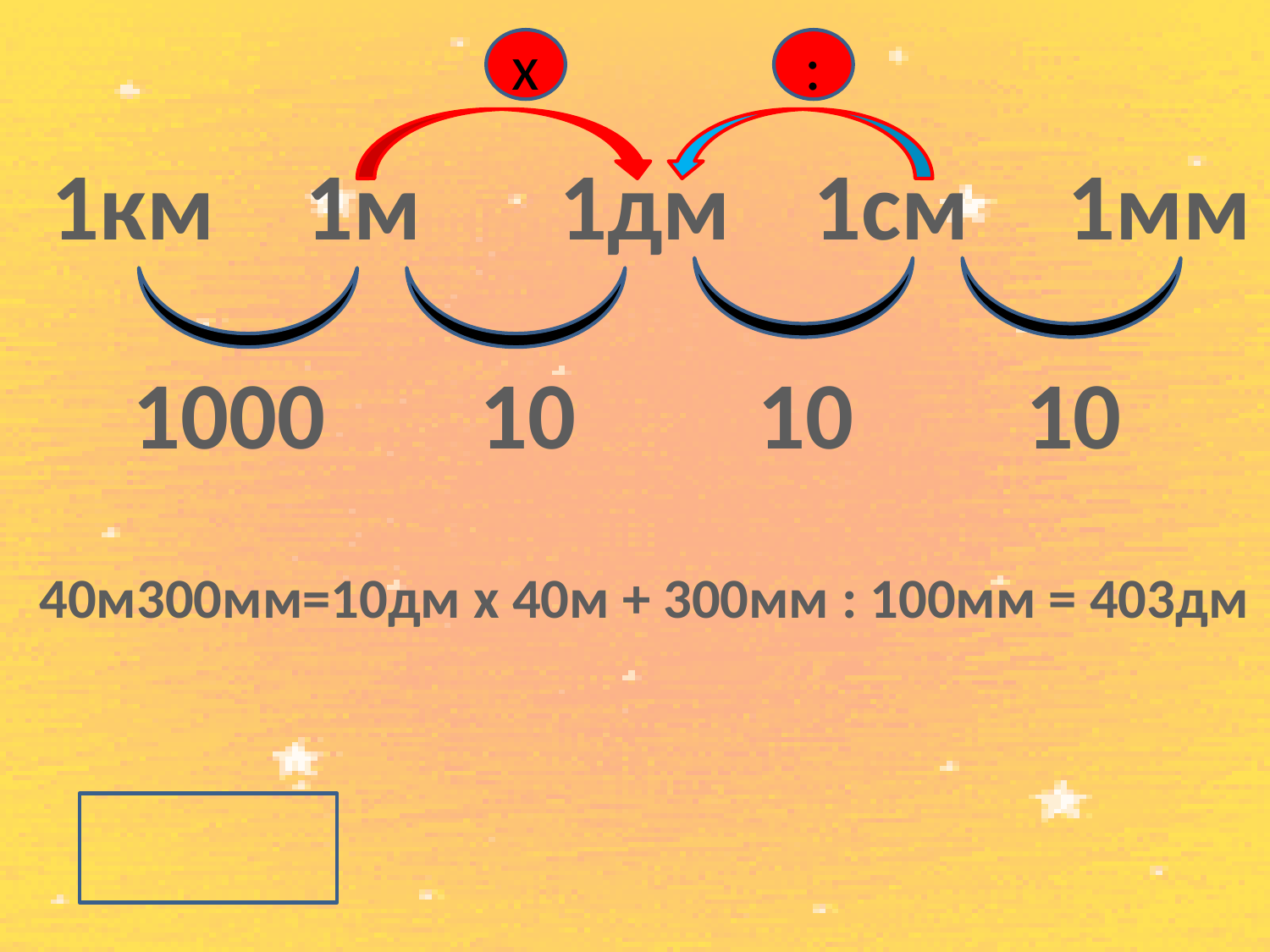

х
:

1км	1м		1дм	1см	1мм

1000
10
10
10
40м300мм=10дм х 40м + 300мм : 100мм = 403дм